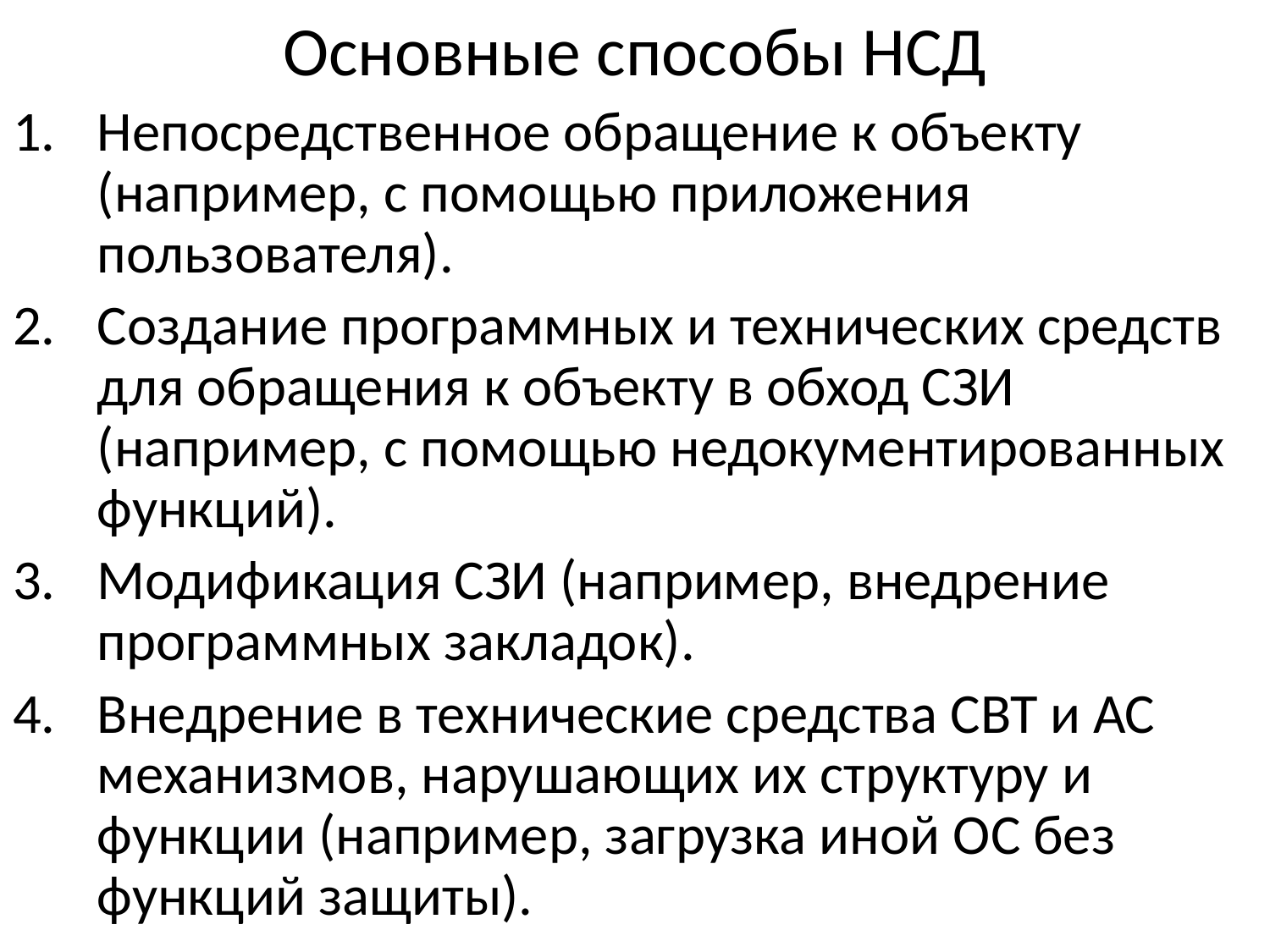

# Основные способы НСД
Непосредственное обращение к объекту (например, с помощью приложения пользователя).
Создание программных и технических средств для обращения к объекту в обход СЗИ (например, с помощью недокументированных функций).
Модификация СЗИ (например, внедрение программных закладок).
Внедрение в технические средства СВТ и АС механизмов, нарушающих их структуру и функции (например, загрузка иной ОС без функций защиты).